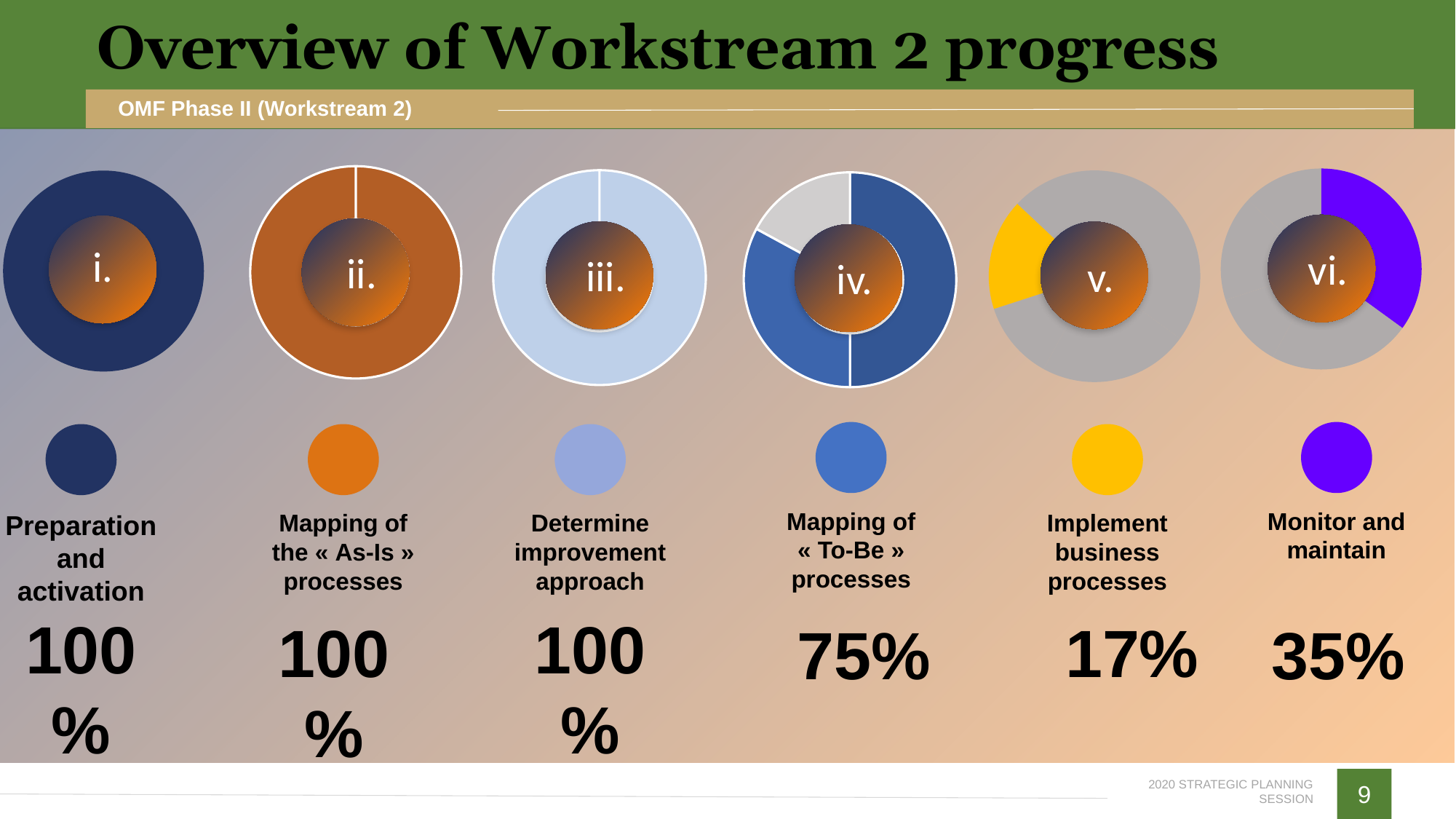

Overview of Workstream 2 progress

OMF Phase II (Workstream 2)

### Chart

| Category | Sales |
|---|---|
| 1st Qtr | 100.0 |

### Chart

| Category | Sales |
|---|---|
| 1st Qtr | 35.0 |
| 2nd Qtr | 23.0 |
| 3rd Qtr | 12.0 |
| 4th Qtr | 17.0 |
| 5th Qtr | 13.0 |

### Chart

| Category | Sales |
|---|---|
| 1st Qtr | 35.0 |
| 2nd Qtr | 23.0 |
| 3rd Qtr | 12.0 |
| 4th Qtr | 17.0 |
| 5th Qtr | 13.0 |

### Chart

| Category | Sales |
|---|---|
| 1st Qtr | 35.0 |
| 2nd Qtr | 23.0 |
| 3rd Qtr | 12.0 |

### Chart

| Category | Sales |
|---|---|
| 1st Qtr | 35.0 |

### Chart

| Category | Sales |
|---|---|
| 1st Qtr | 35.0 |
vi.

ii.

iii.

v.

iv.
i.

Mapping of « To-Be » processes
Monitor and maintain
Preparation and activation
Mapping of the « As-Is » processes
Determine improvement approach
Implement business processes
100%
100%
17%
100%
75%
35%